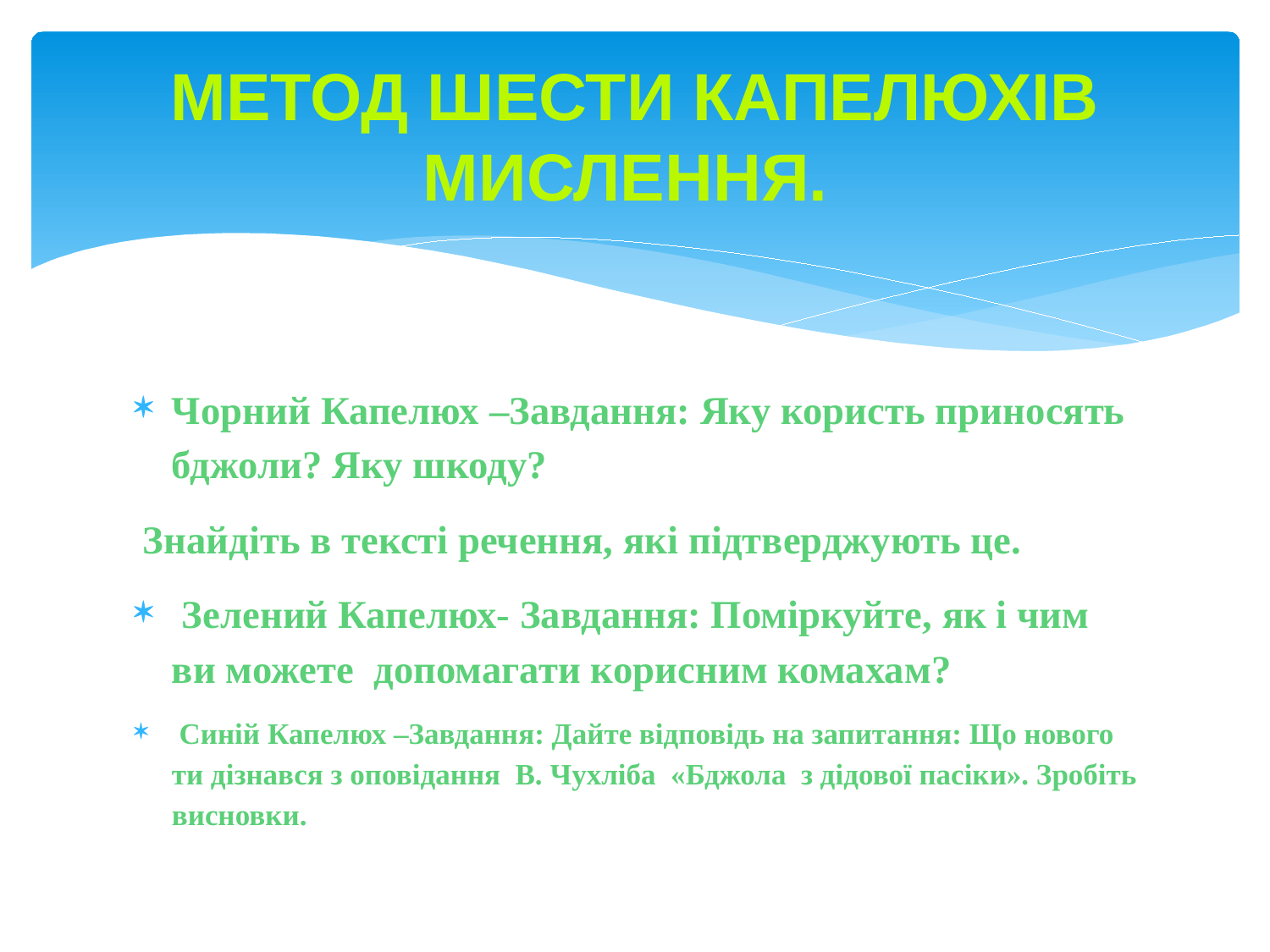

# Метод Шести Капелюхів Мислення.
Чорний Капелюх –Завдання: Яку користь приносять бджоли? Яку шкоду?
Знайдіть в тексті речення, які підтверджують це.
 Зелений Капелюх- Завдання: Поміркуйте, як і чим  ви можете  допомагати корисним комахам?
 Синій Капелюх –Завдання: Дайте відповідь на запитання: Що нового  ти дізнався з оповідання  В. Чухліба  «Бджола  з дідової пасіки». Зробіть висновки.